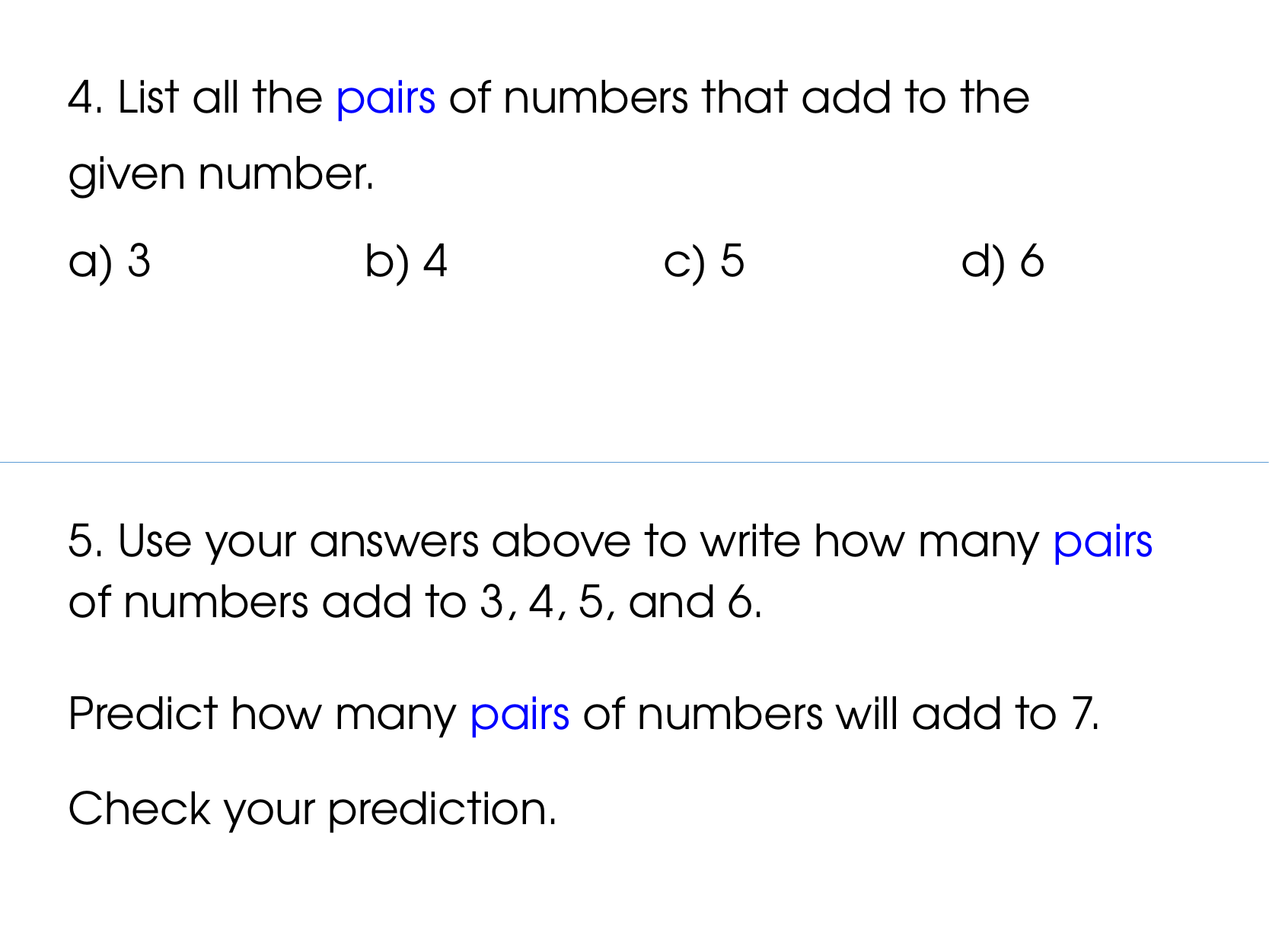

4. List all the pairs of numbers that add to the
given number.
a) 3
b) 4
c) 5
d) 6
5. Use your answers above to write how many pairs of numbers add to 3, 4, 5, and 6.
Predict how many pairs of numbers will add to 7.
Check your prediction.